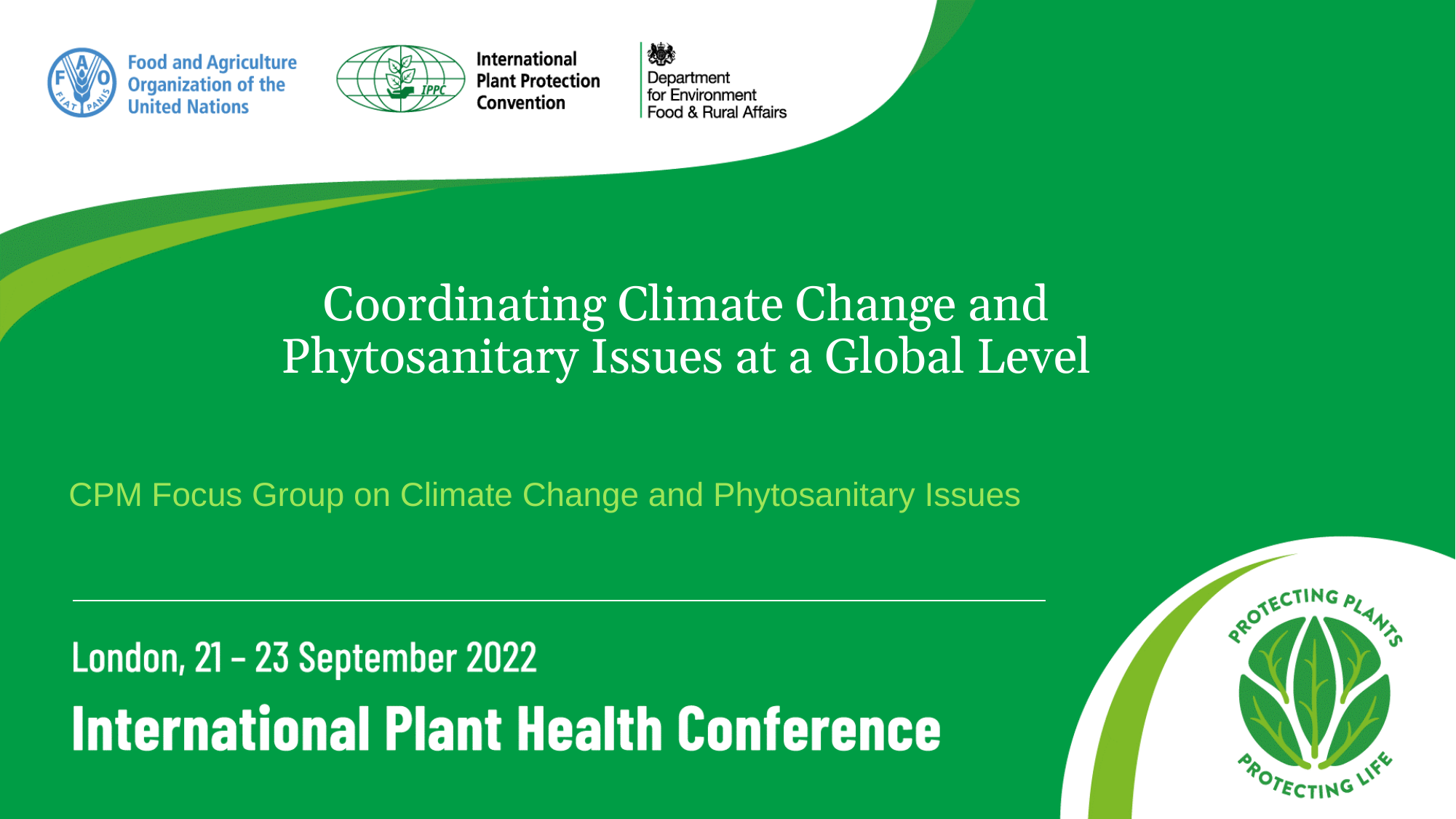

# Coordinating Climate Change and Phytosanitary Issues at a Global Level
CPM Focus Group on Climate Change and Phytosanitary Issues